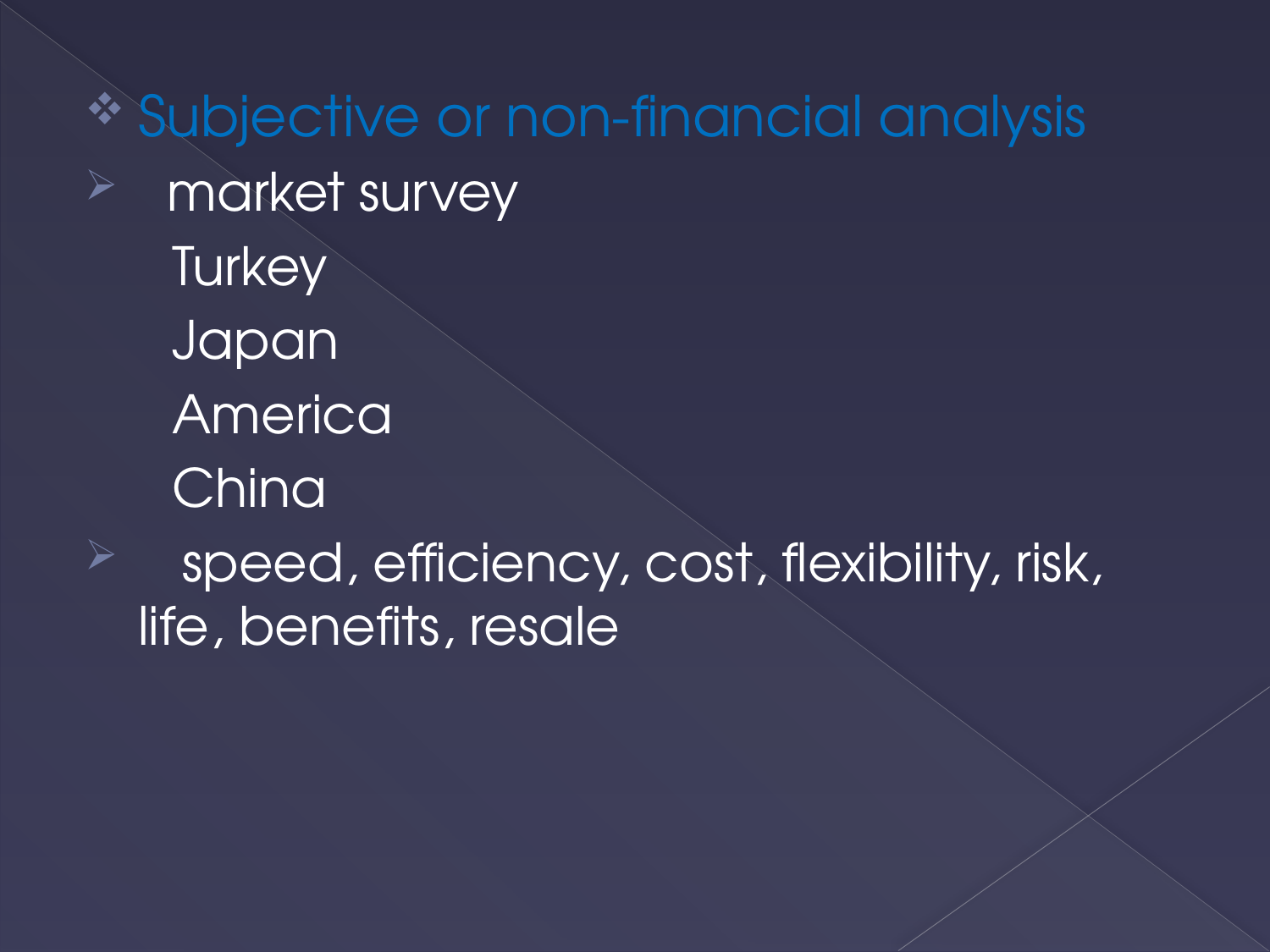

#
Subjective or non-financial analysis
  market survey
      Turkey
      Japan
      America
      China
   speed, efficiency, cost, flexibility, risk, life, benefits, resale